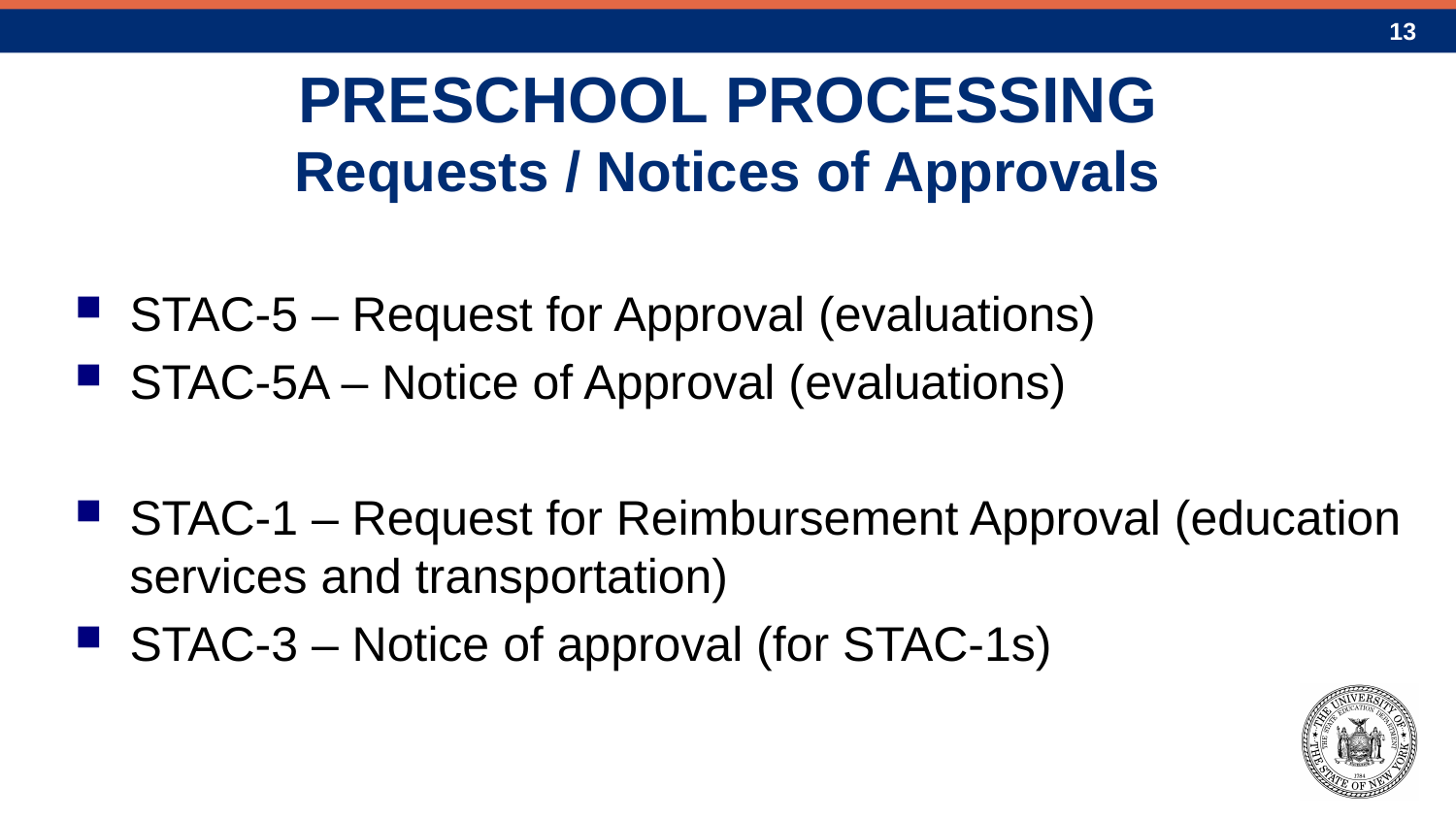

# PRESCHOOL PROCESSING Requests / Notices of Approvals
STAC-5 – Request for Approval (evaluations)
STAC-5A – Notice of Approval (evaluations)

STAC-1 – Request for Reimbursement Approval (education services and transportation)
STAC-3 – Notice of approval (for STAC-1s)